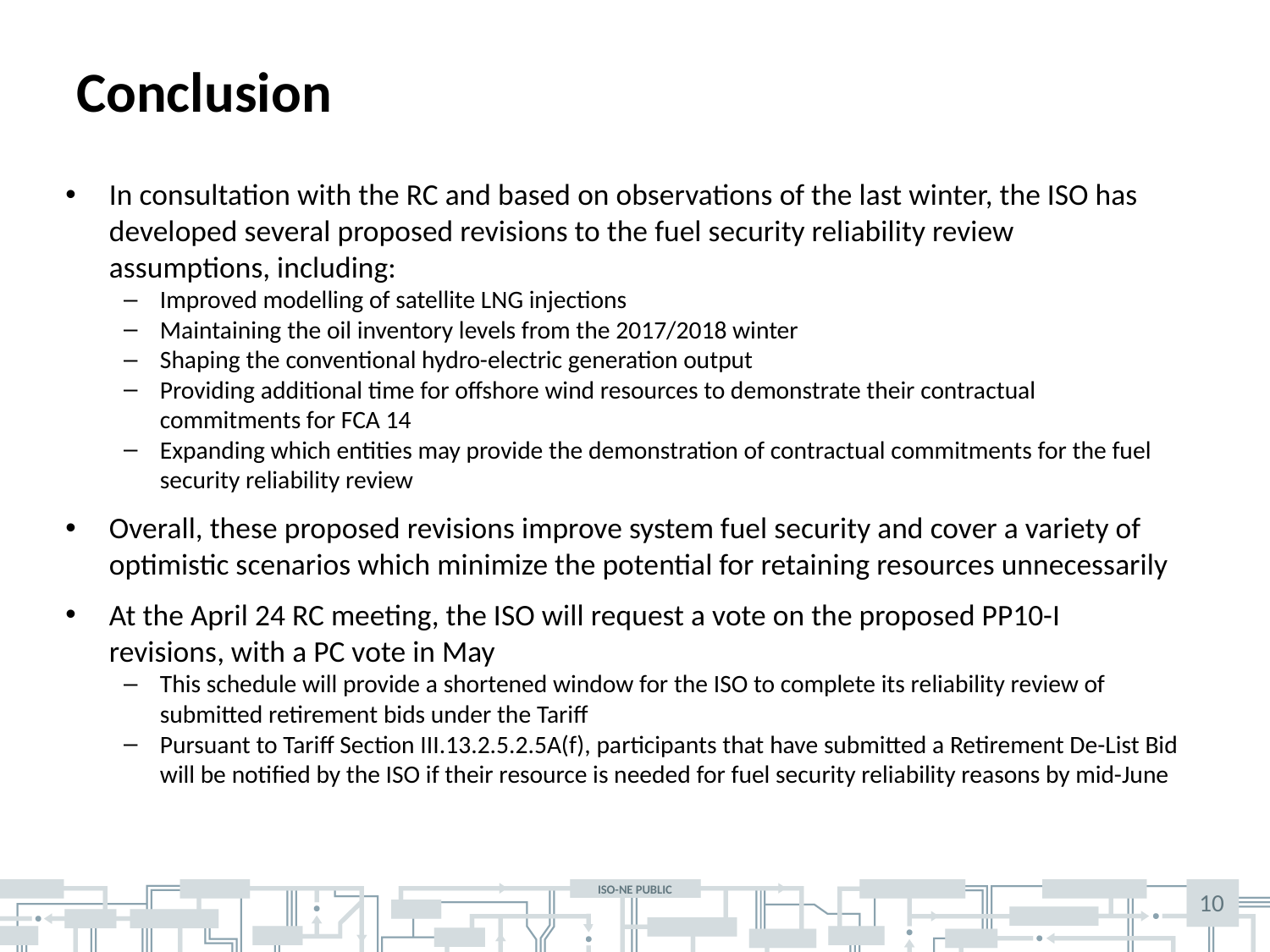

# Conclusion
In consultation with the RC and based on observations of the last winter, the ISO has developed several proposed revisions to the fuel security reliability review assumptions, including:
Improved modelling of satellite LNG injections
Maintaining the oil inventory levels from the 2017/2018 winter
Shaping the conventional hydro-electric generation output
Providing additional time for offshore wind resources to demonstrate their contractual commitments for FCA 14
Expanding which entities may provide the demonstration of contractual commitments for the fuel security reliability review
Overall, these proposed revisions improve system fuel security and cover a variety of optimistic scenarios which minimize the potential for retaining resources unnecessarily
At the April 24 RC meeting, the ISO will request a vote on the proposed PP10-I revisions, with a PC vote in May
This schedule will provide a shortened window for the ISO to complete its reliability review of submitted retirement bids under the Tariff
Pursuant to Tariff Section III.13.2.5.2.5A(f), participants that have submitted a Retirement De-List Bid will be notified by the ISO if their resource is needed for fuel security reliability reasons by mid-June

10